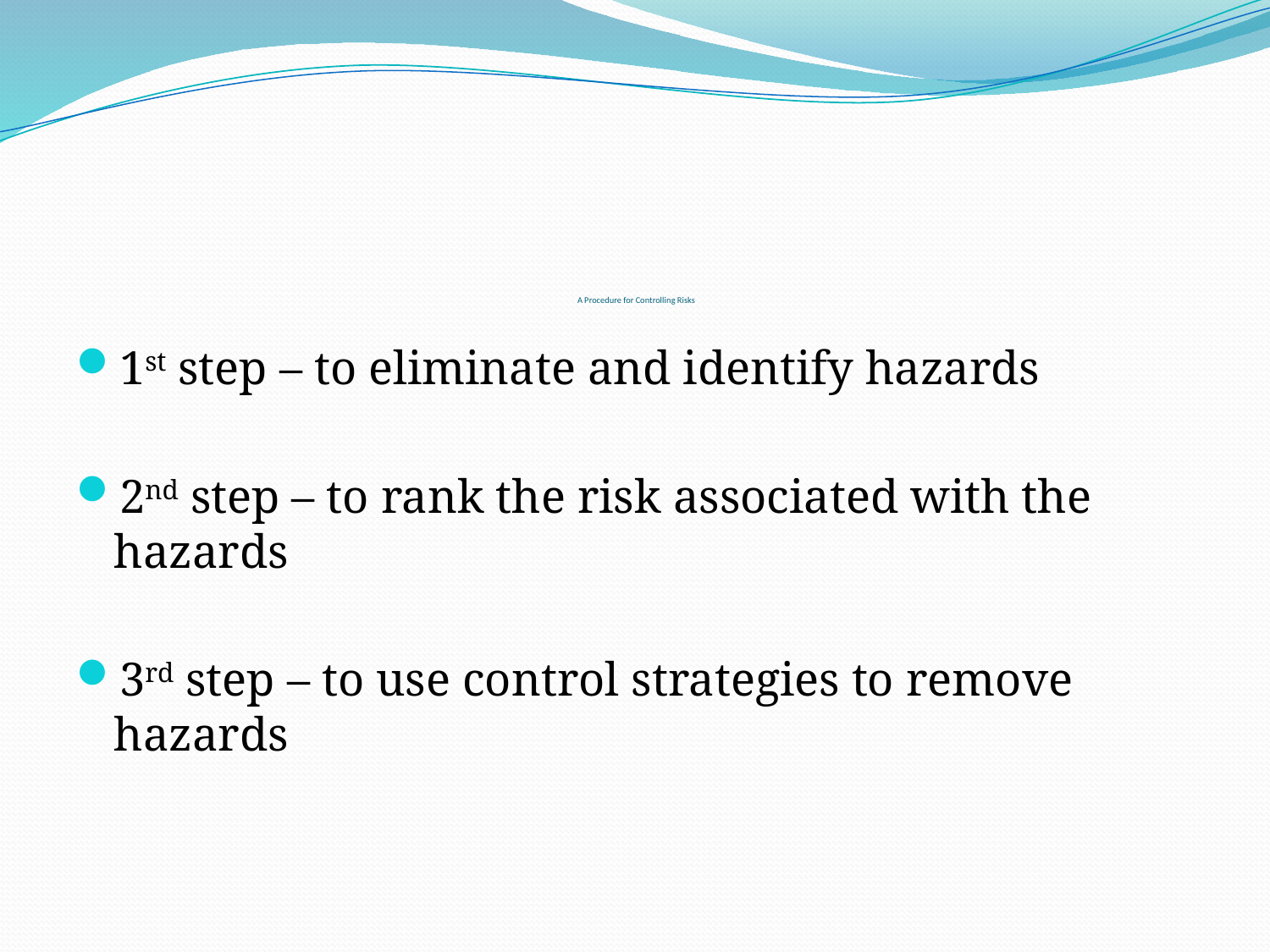

# A Procedure for Controlling Risks

1st step – to eliminate and identify hazards

2nd step – to rank the risk associated with the hazards

3rd step – to use control strategies to remove hazards